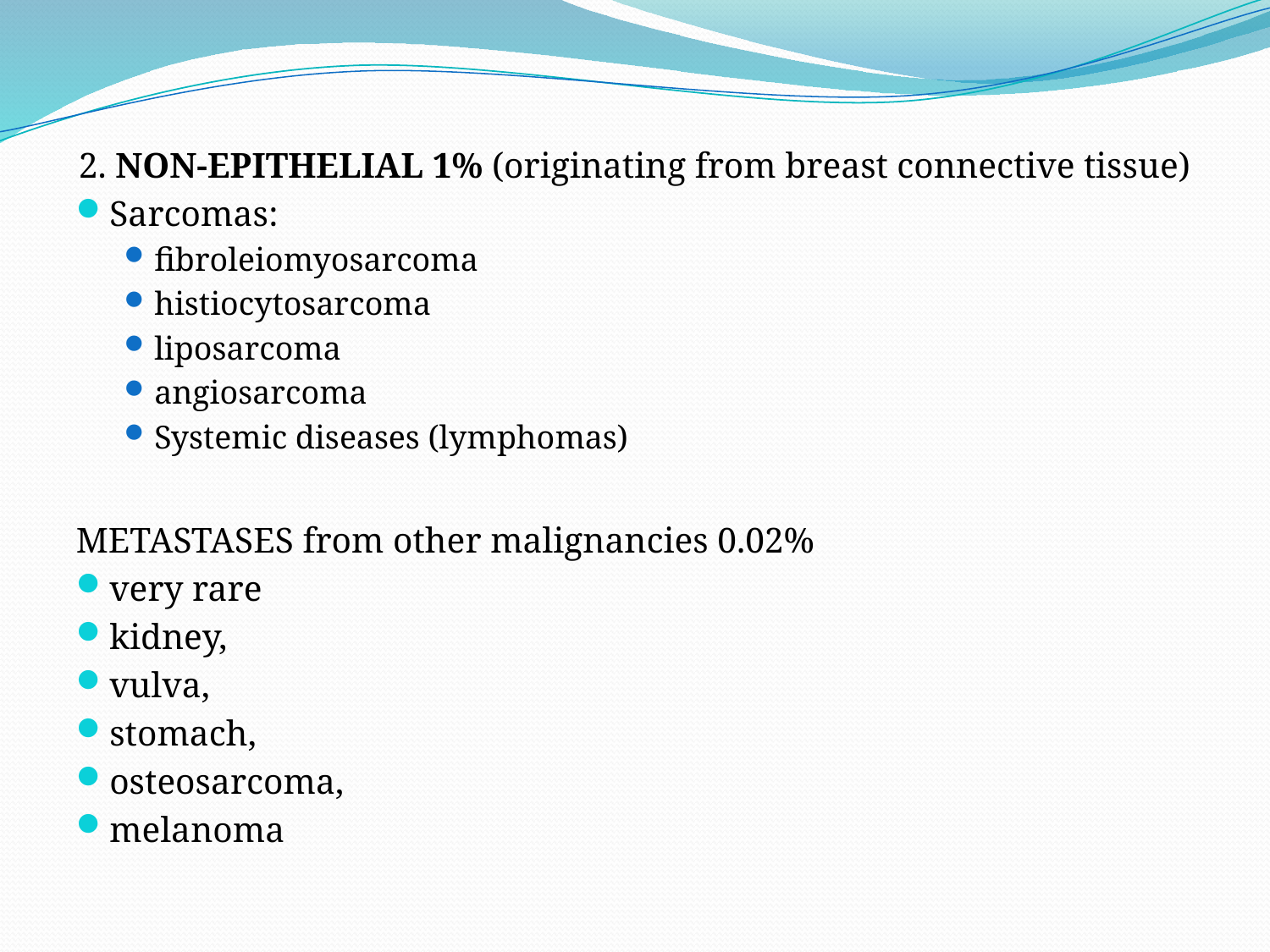

#
2. NON-EPITHELIAL 1% (originating from breast connective tissue)
Sarcomas:
fibroleiomyosarcoma
histiocytosarcoma
liposarcoma
angiosarcoma
Systemic diseases (lymphomas)

METASTASES from other malignancies 0.02%
very rare
kidney,
vulva,
stomach,
osteosarcoma,
melanoma